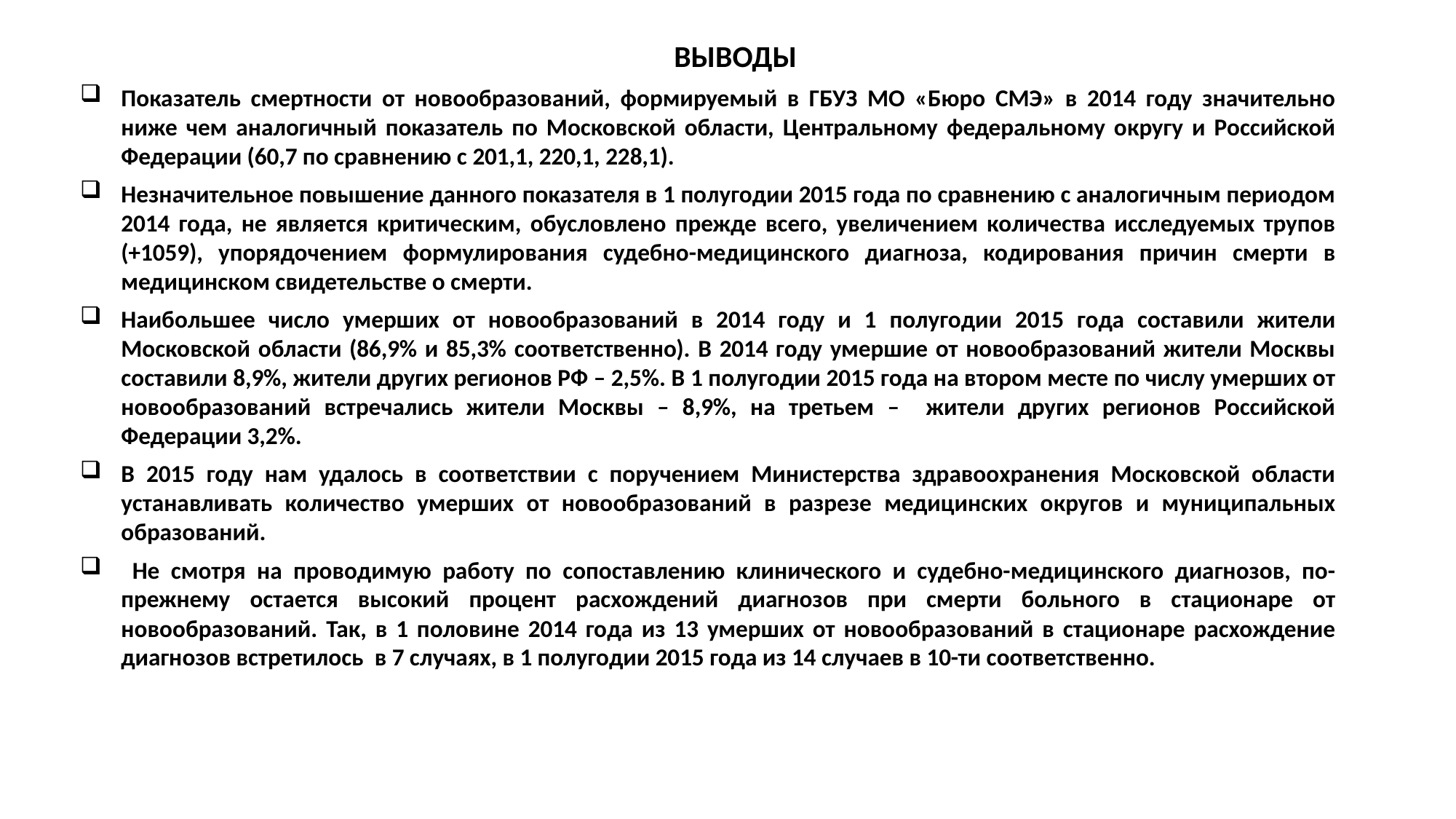

ВЫВОДЫ
Показатель смертности от новообразований, формируемый в ГБУЗ МО «Бюро СМЭ» в 2014 году значительно ниже чем аналогичный показатель по Московской области, Центральному федеральному округу и Российской Федерации (60,7 по сравнению с 201,1, 220,1, 228,1).
Незначительное повышение данного показателя в 1 полугодии 2015 года по сравнению с аналогичным периодом 2014 года, не является критическим, обусловлено прежде всего, увеличением количества исследуемых трупов (+1059), упорядочением формулирования судебно-медицинского диагноза, кодирования причин смерти в медицинском свидетельстве о смерти.
Наибольшее число умерших от новообразований в 2014 году и 1 полугодии 2015 года составили жители Московской области (86,9% и 85,3% соответственно). В 2014 году умершие от новообразований жители Москвы составили 8,9%, жители других регионов РФ – 2,5%. В 1 полугодии 2015 года на втором месте по числу умерших от новообразований встречались жители Москвы – 8,9%, на третьем –  жители других регионов Российской Федерации 3,2%.
В 2015 году нам удалось в соответствии с поручением Министерства здравоохранения Московской области устанавливать количество умерших от новообразований в разрезе медицинских округов и муниципальных образований.
 Не смотря на проводимую работу по сопоставлению клинического и судебно-медицинского диагнозов, по-прежнему остается высокий процент расхождений диагнозов при смерти больного в стационаре от новообразований. Так, в 1 половине 2014 года из 13 умерших от новообразований в стационаре расхождение диагнозов встретилось  в 7 случаях, в 1 полугодии 2015 года из 14 случаев в 10-ти соответственно.